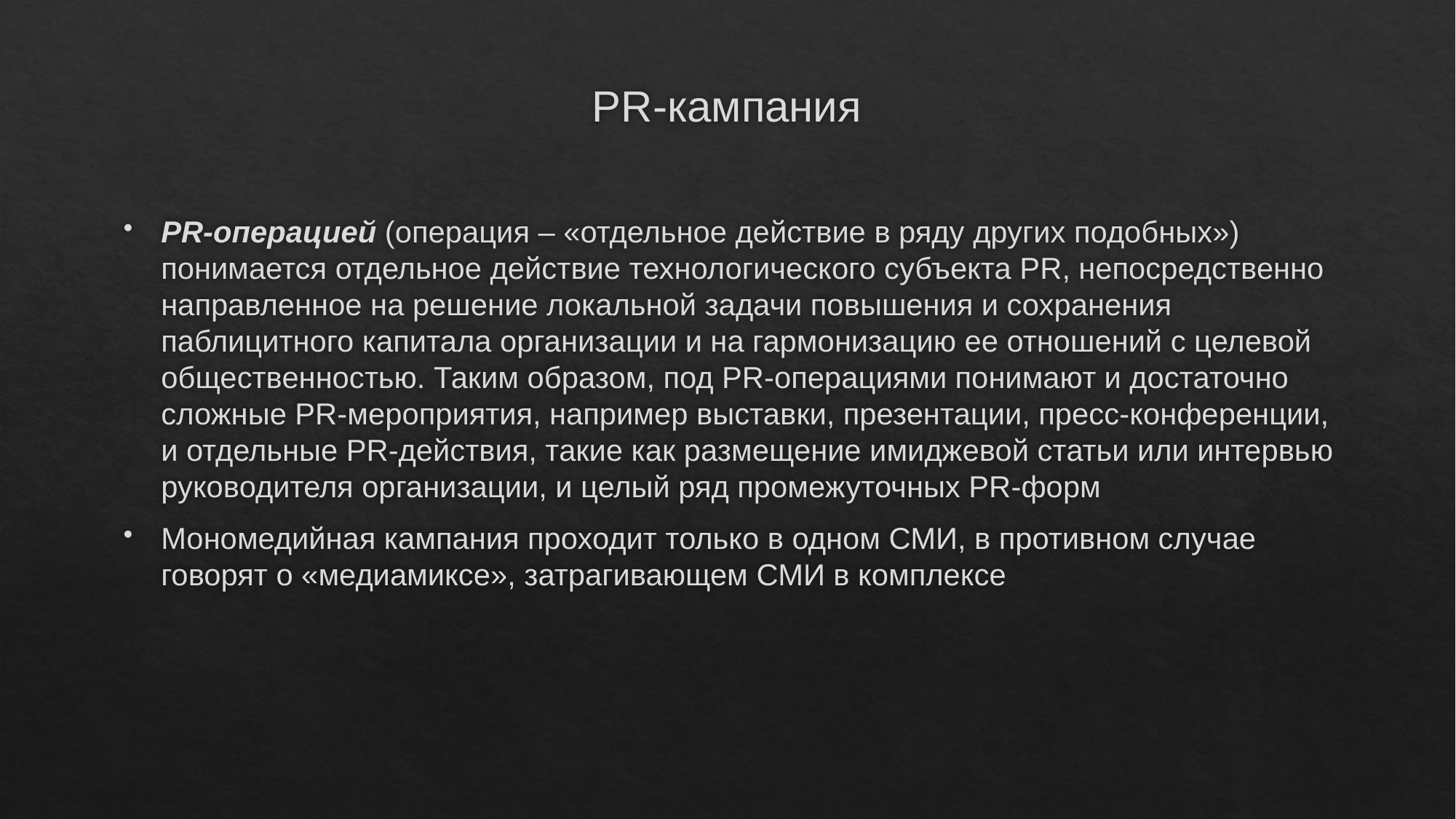

# PR-кампания
PR-операцией (операция – «отдельное действие в ряду других подобных») понимается отдельное действие технологического субъекта PR, непосредственно направленное на решение локальной задачи повышения и сохранения паблицитного капитала организации и на гармонизацию ее отношений с целевой общественностью. Таким образом, под PR-операциями понимают и достаточно сложные PR-мероприятия, например выставки, презентации, пресс-конференции, и отдельные PR-действия, такие как размещение имиджевой статьи или интервью руководителя организации, и целый ряд промежуточных PR-форм
Мономедийная кампания проходит только в одном СМИ, в противном случае говорят о «медиамиксе», затрагивающем СМИ в комплексе